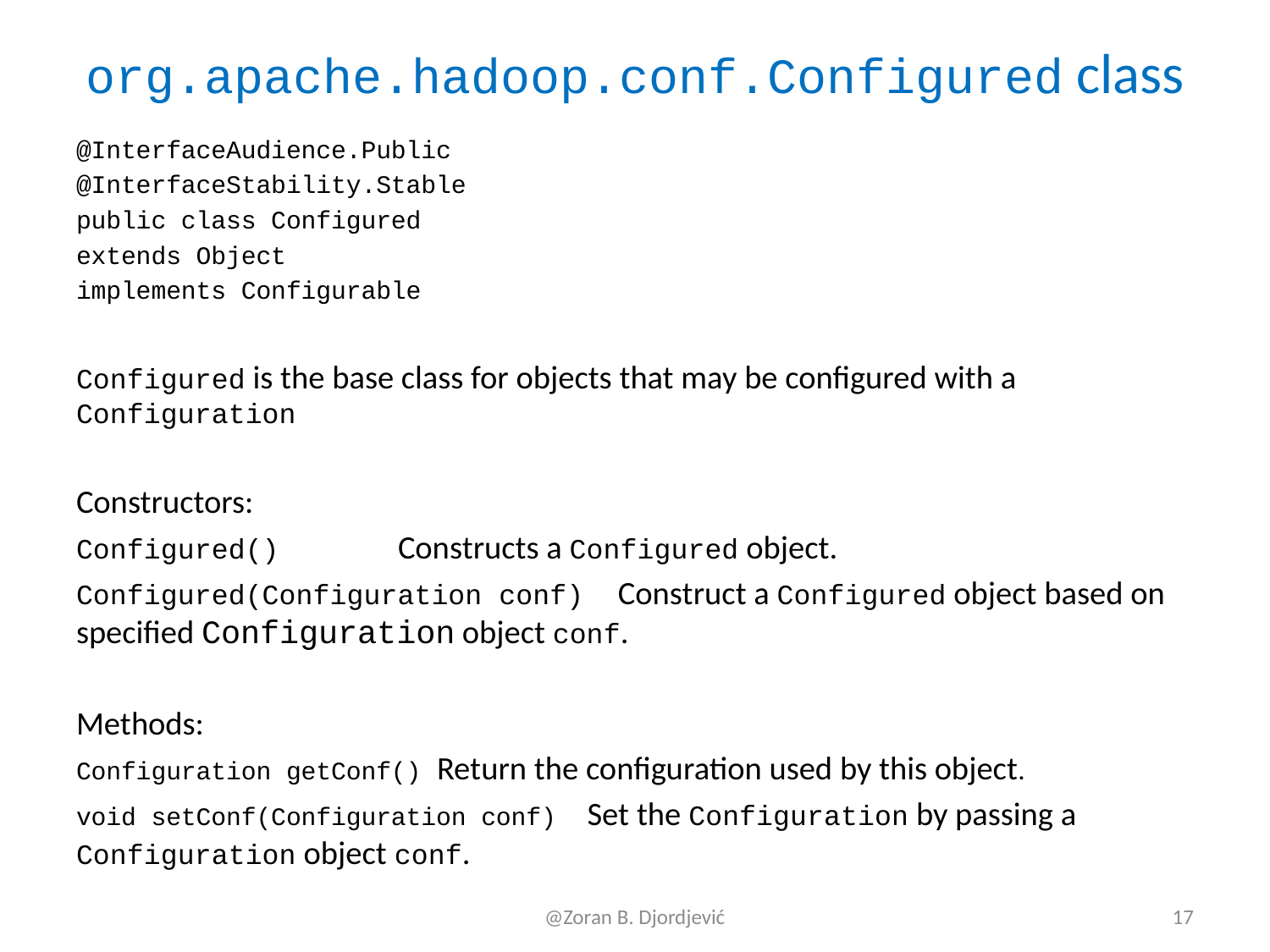

# org.apache.hadoop.conf.Configured class
@InterfaceAudience.Public
@InterfaceStability.Stable
public class Configured
extends Object
implements Configurable

Configured is the base class for objects that may be configured with a Configuration

Constructors:
Configured()       Constructs a Configured object.
Configured(Configuration conf)  Construct a Configured object based on specified Configuration object conf.

Methods:
Configuration getConf() Return the configuration used by this object.
void setConf(Configuration conf)  Set the Configuration by passing a Configuration object conf.
@Zoran B. Djordjević
17